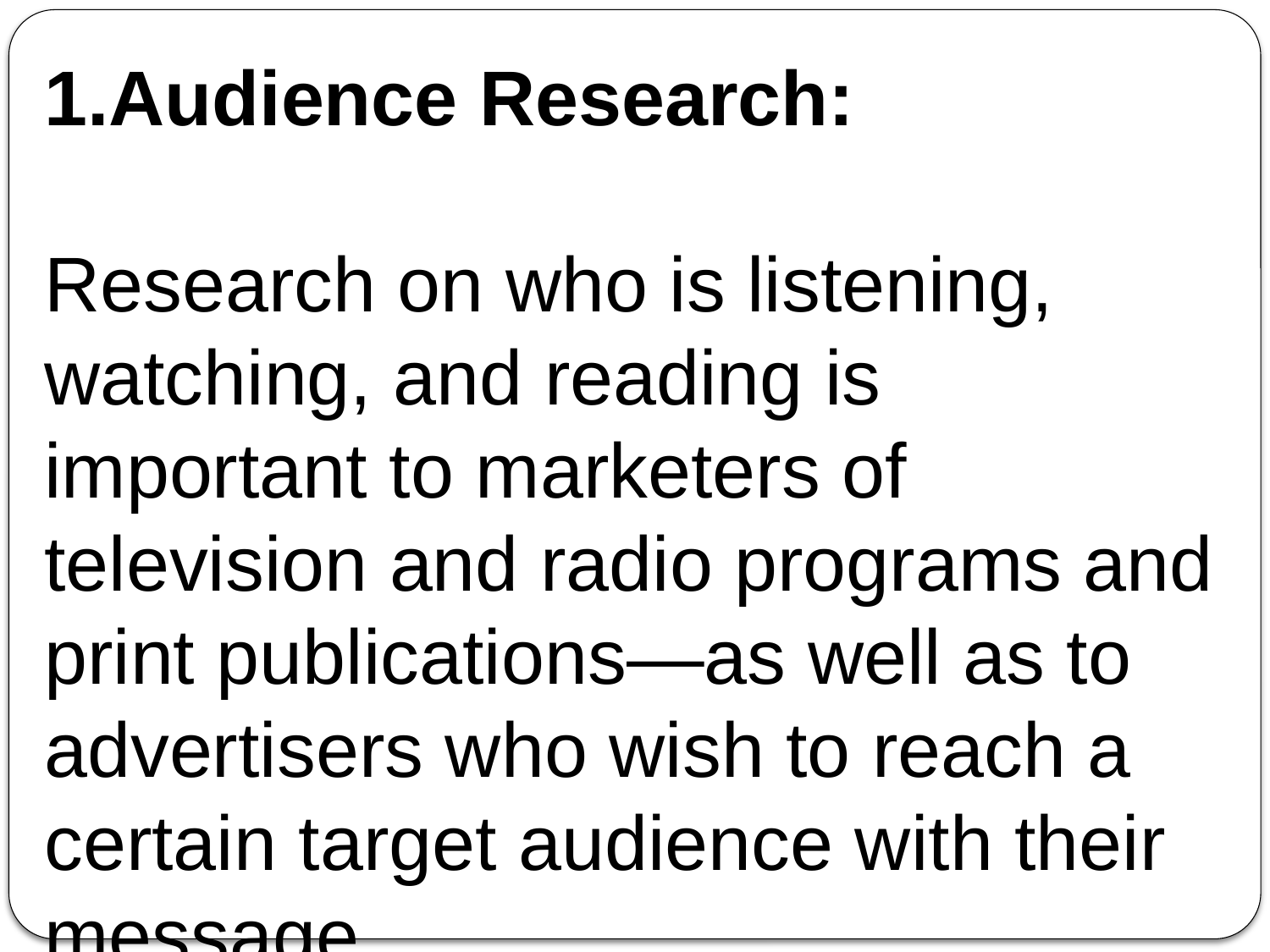

Audience Research:

Research on who is listening, watching, and reading is important to marketers of television and radio programs and print publications—as well as to advertisers who wish to reach a certain target audience with their message.